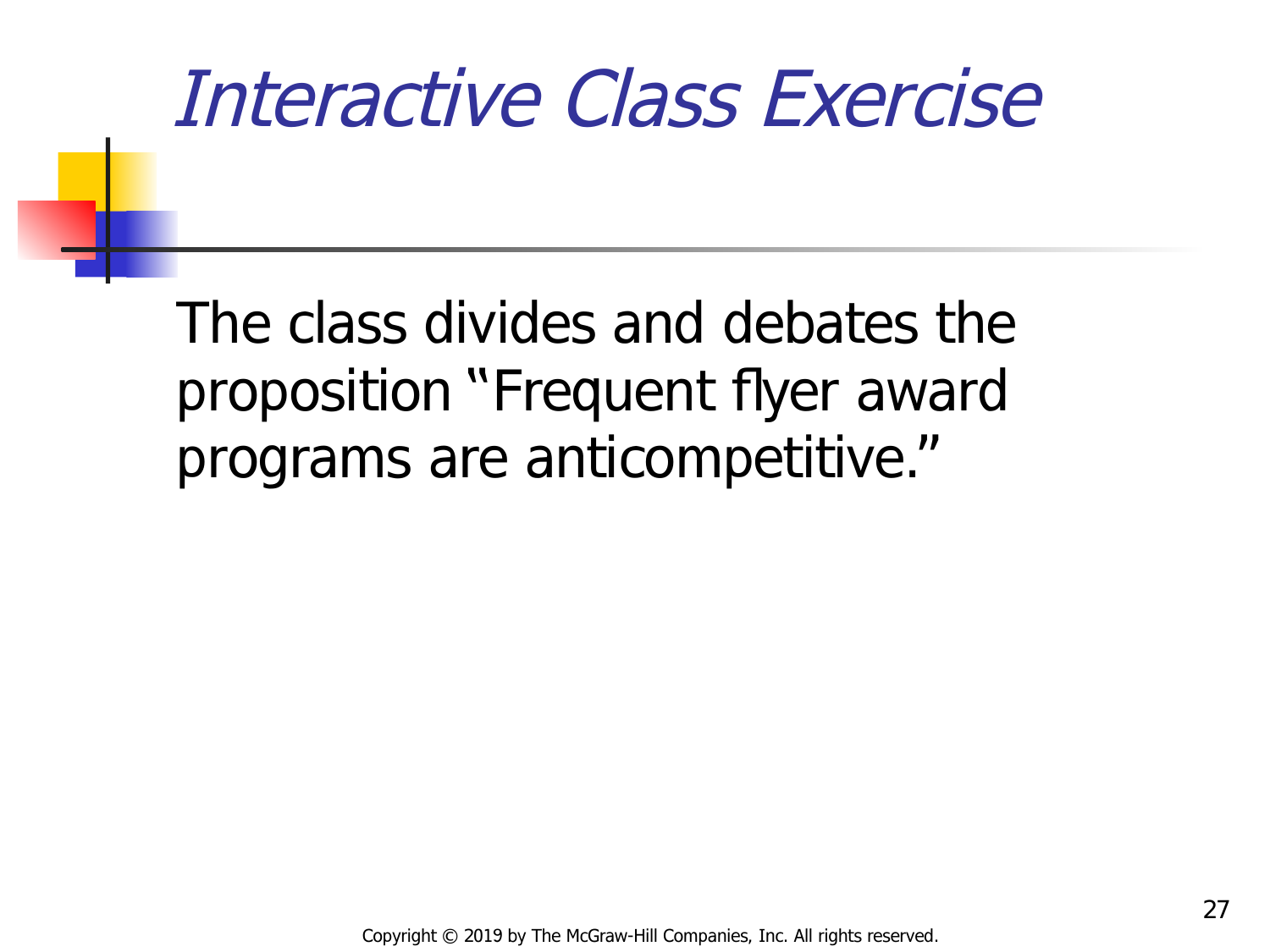

# Interactive Class Exercise
The class divides and debates the proposition “Frequent flyer award programs are anticompetitive.”
27
Copyright © 2019 by The McGraw-Hill Companies, Inc. All rights reserved.